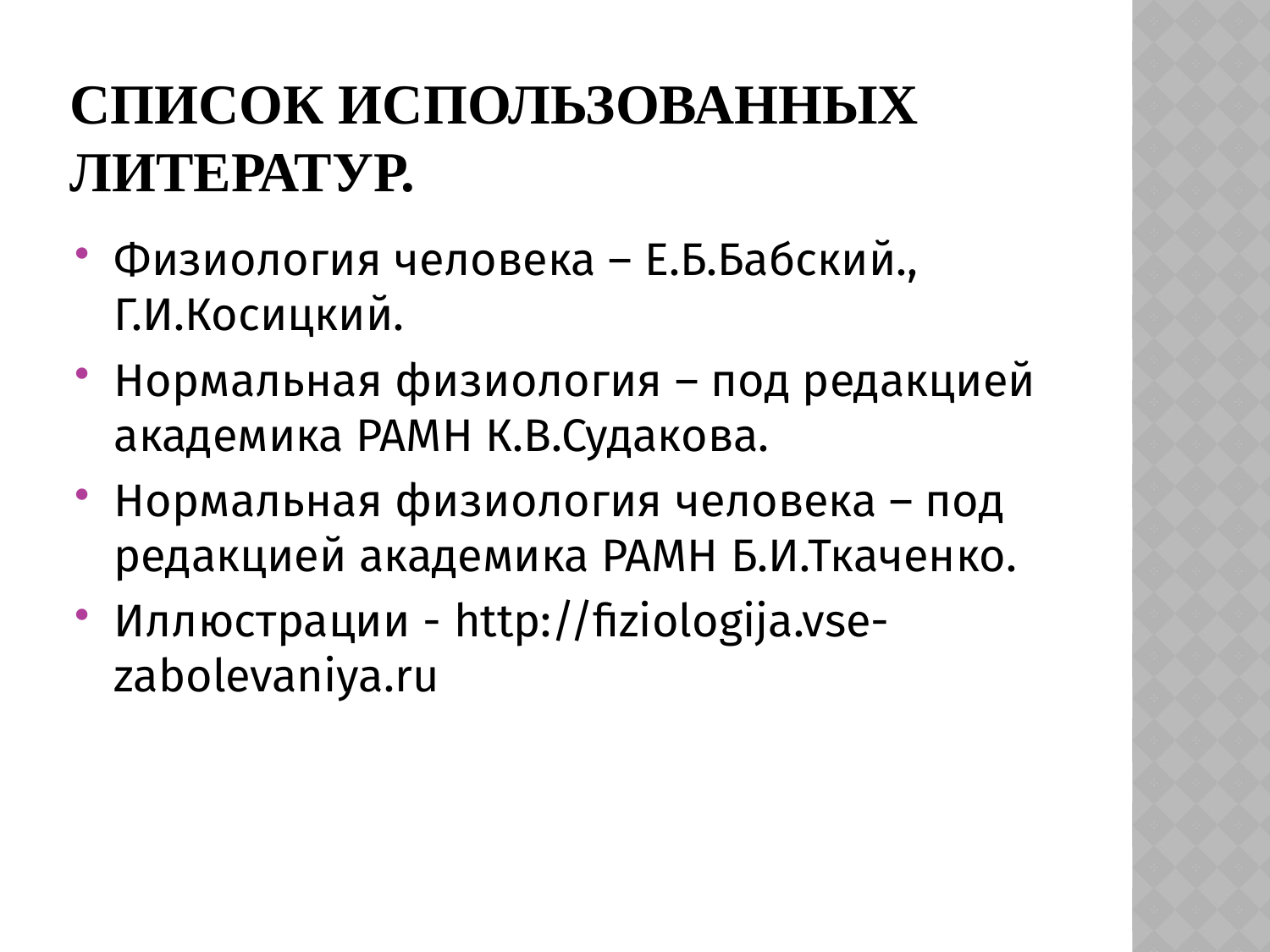

# Список использованных литератур.
Физиология человека – Е.Б.Бабский., Г.И.Косицкий.
Нормальная физиология – под редакцией академика РАМН К.В.Судакова.
Нормальная физиология человека – под редакцией академика РАМН Б.И.Ткаченко.
Иллюстрации - http://fiziologija.vse-zabolevaniya.ru